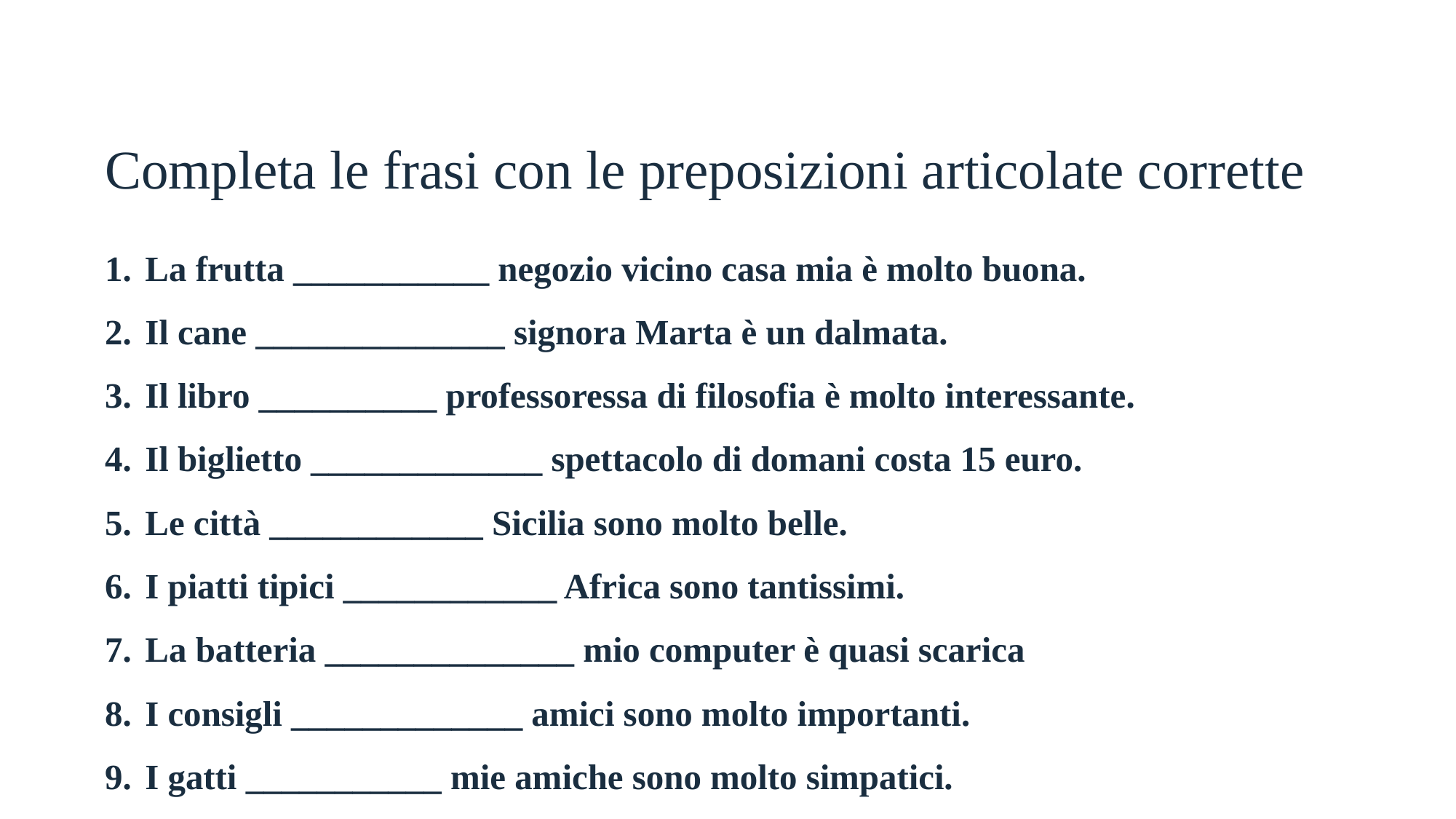

# Completa le frasi con le preposizioni articolate corrette
La frutta ___________ negozio vicino casa mia è molto buona.
Il cane ______________ signora Marta è un dalmata.
Il libro __________ professoressa di filosofia è molto interessante.
Il biglietto _____________ spettacolo di domani costa 15 euro.
Le città ____________ Sicilia sono molto belle.
I piatti tipici ____________ Africa sono tantissimi.
La batteria ______________ mio computer è quasi scarica
I consigli _____________ amici sono molto importanti.
I gatti ___________ mie amiche sono molto simpatici.